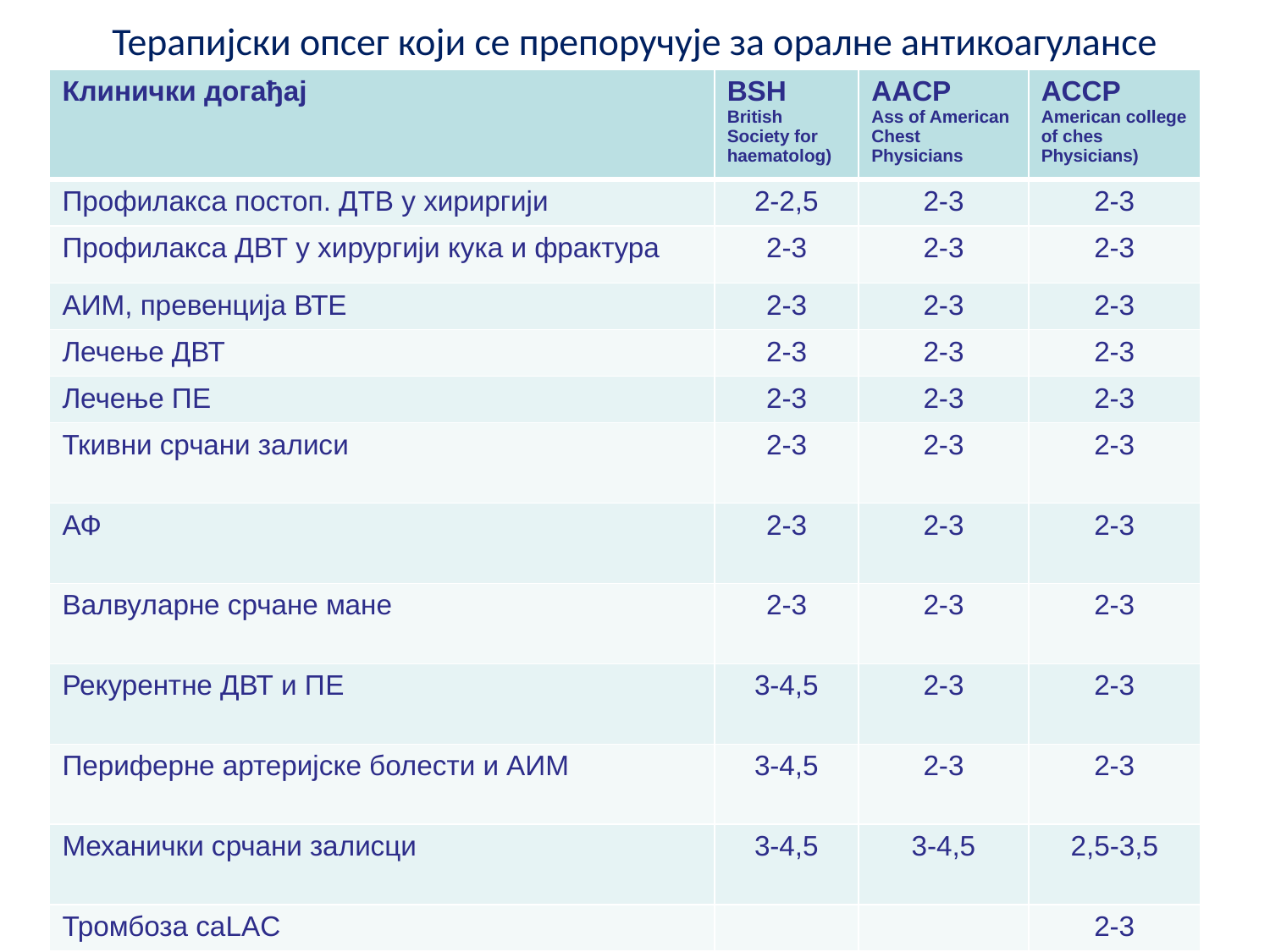

# Терапијски опсег који се препоручује за оралне антикоагулансе
| Клинички догађај | BSH British Society for haematolog) | AACP Ass of American Chest Physicians | ACCP American college of ches Physicians) |
| --- | --- | --- | --- |
| Профилакса постоп. ДТВ у хириргији | 2-2,5 | 2-3 | 2-3 |
| Профилакса ДВТ у хирургији кука и фрактура | 2-3 | 2-3 | 2-3 |
| АИМ, превенција ВТЕ | 2-3 | 2-3 | 2-3 |
| Лечење ДВТ | 2-3 | 2-3 | 2-3 |
| Лечење ПЕ | 2-3 | 2-3 | 2-3 |
| Ткивни срчани залиси | 2-3 | 2-3 | 2-3 |
| АФ | 2-3 | 2-3 | 2-3 |
| Валвуларне срчане мане | 2-3 | 2-3 | 2-3 |
| Рекурентне ДВТ и ПE | 3-4,5 | 2-3 | 2-3 |
| Периферне артеријске болести и АИМ | 3-4,5 | 2-3 | 2-3 |
| Механички срчани залисци | 3-4,5 | 3-4,5 | 2,5-3,5 |
| Тромбоза саLAC |  |  | 2-3 |